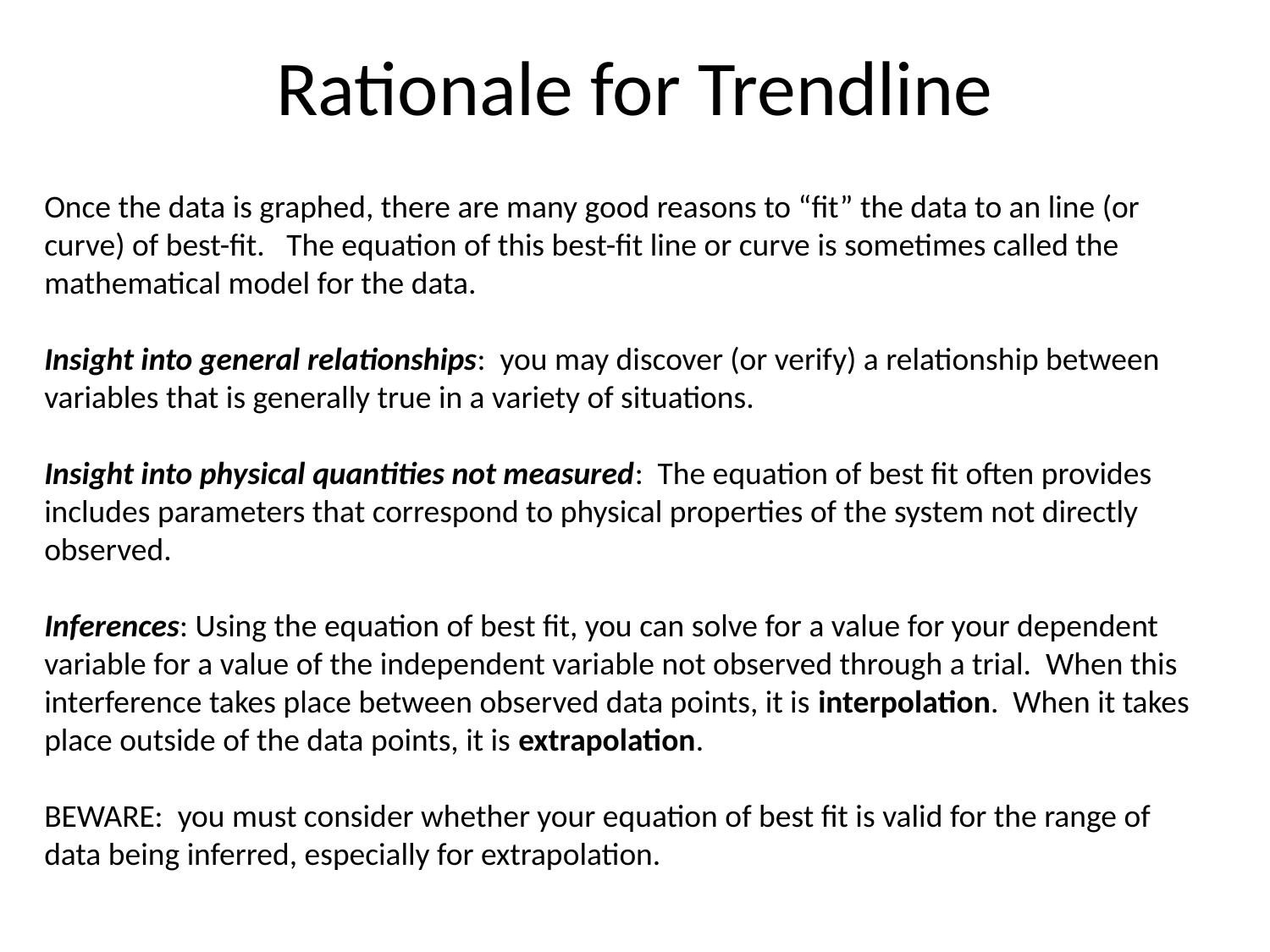

# Rationale for Trendline
Once the data is graphed, there are many good reasons to “fit” the data to an line (or curve) of best-fit.   The equation of this best-fit line or curve is sometimes called the mathematical model for the data.

Insight into general relationships:  you may discover (or verify) a relationship between variables that is generally true in a variety of situations.

Insight into physical quantities not measured:  The equation of best fit often provides includes parameters that correspond to physical properties of the system not directly observed.

Inferences: Using the equation of best fit, you can solve for a value for your dependent variable for a value of the independent variable not observed through a trial.  When this interference takes place between observed data points, it is interpolation.  When it takes place outside of the data points, it is extrapolation.

BEWARE:  you must consider whether your equation of best fit is valid for the range of data being inferred, especially for extrapolation.